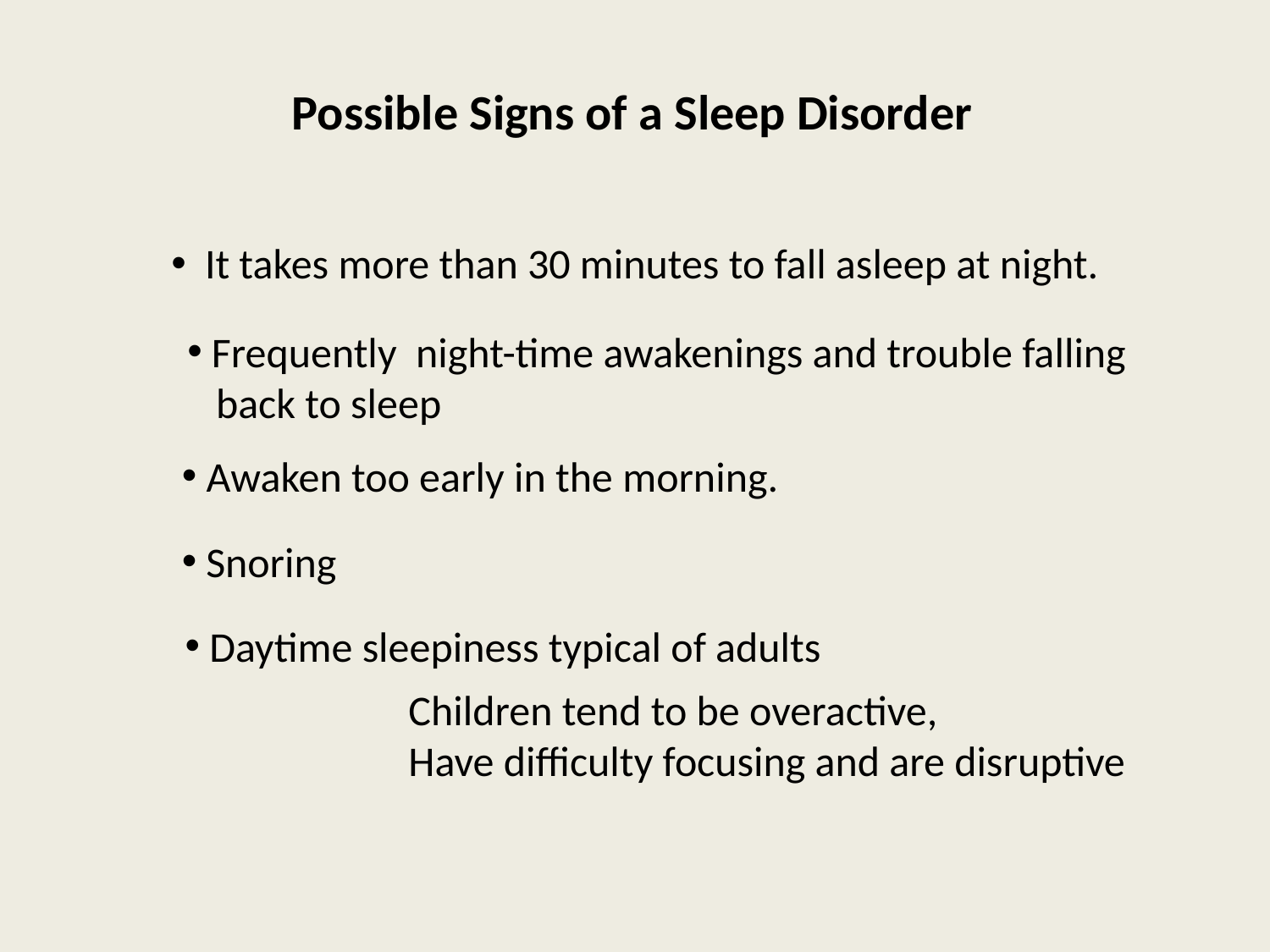

Possible Signs of a Sleep Disorder

  It takes more than 30 minutes to fall asleep at night.
 Frequently  night-time awakenings and trouble falling
   back to sleep
 Awaken too early in the morning.
 Snoring
 Daytime sleepiness typical of adults

Children tend to be overactive,
Have difficulty focusing and are disruptive